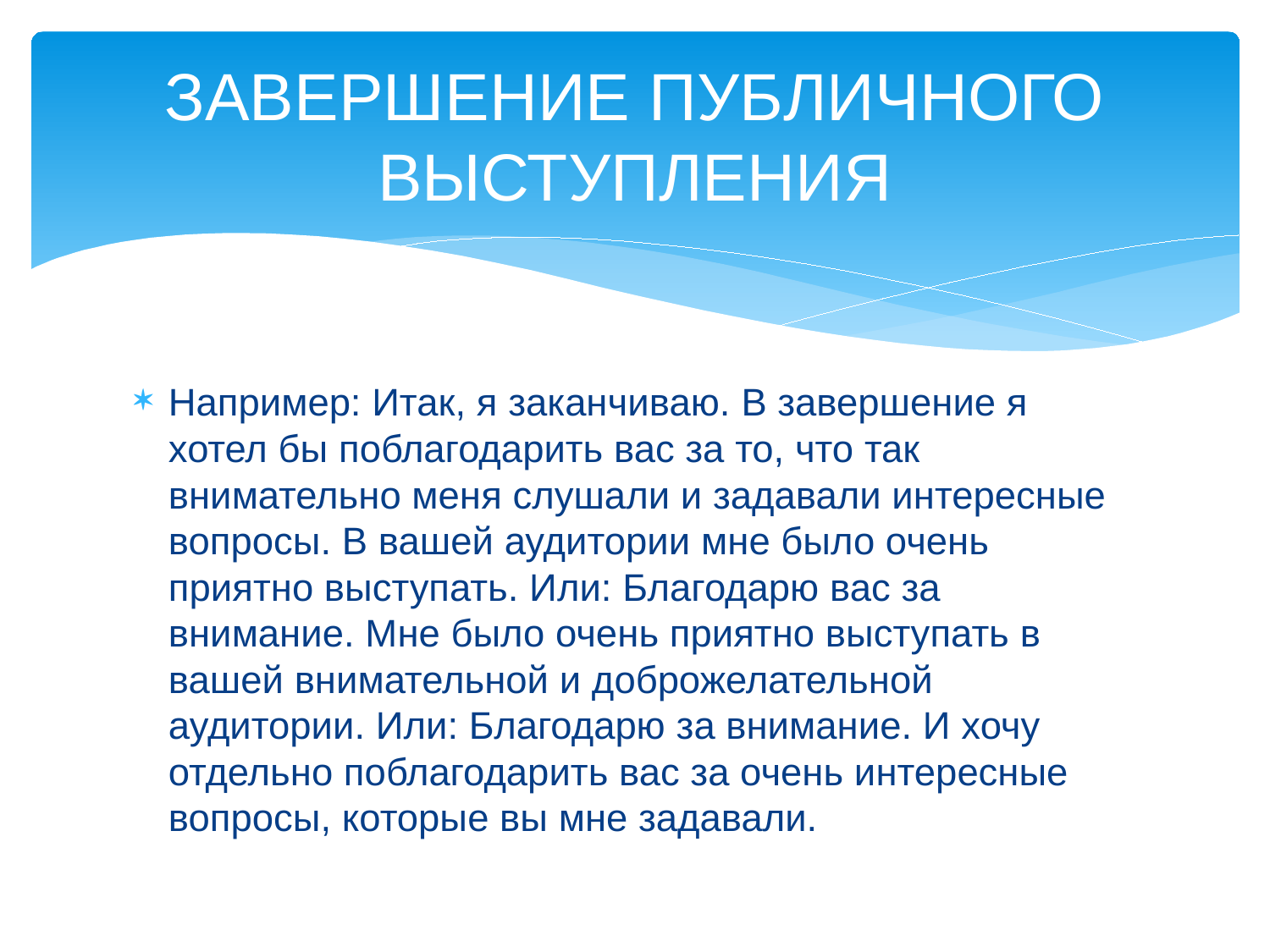

# ЗАВЕРШЕНИЕ ПУБЛИЧНОГО ВЫСТУПЛЕНИЯ
Например: Итак, я заканчиваю. В завершение я хотел бы поблагодарить вас за то, что так внимательно меня слушали и задавали интересные вопросы. В вашей аудитории мне было очень приятно выступать. Или: Благодарю вас за внимание. Мне было очень приятно выступать в вашей внимательной и доброжелательной аудитории. Или: Благодарю за внимание. И хочу отдельно поблагодарить вас за очень интересные вопросы, которые вы мне задавали.